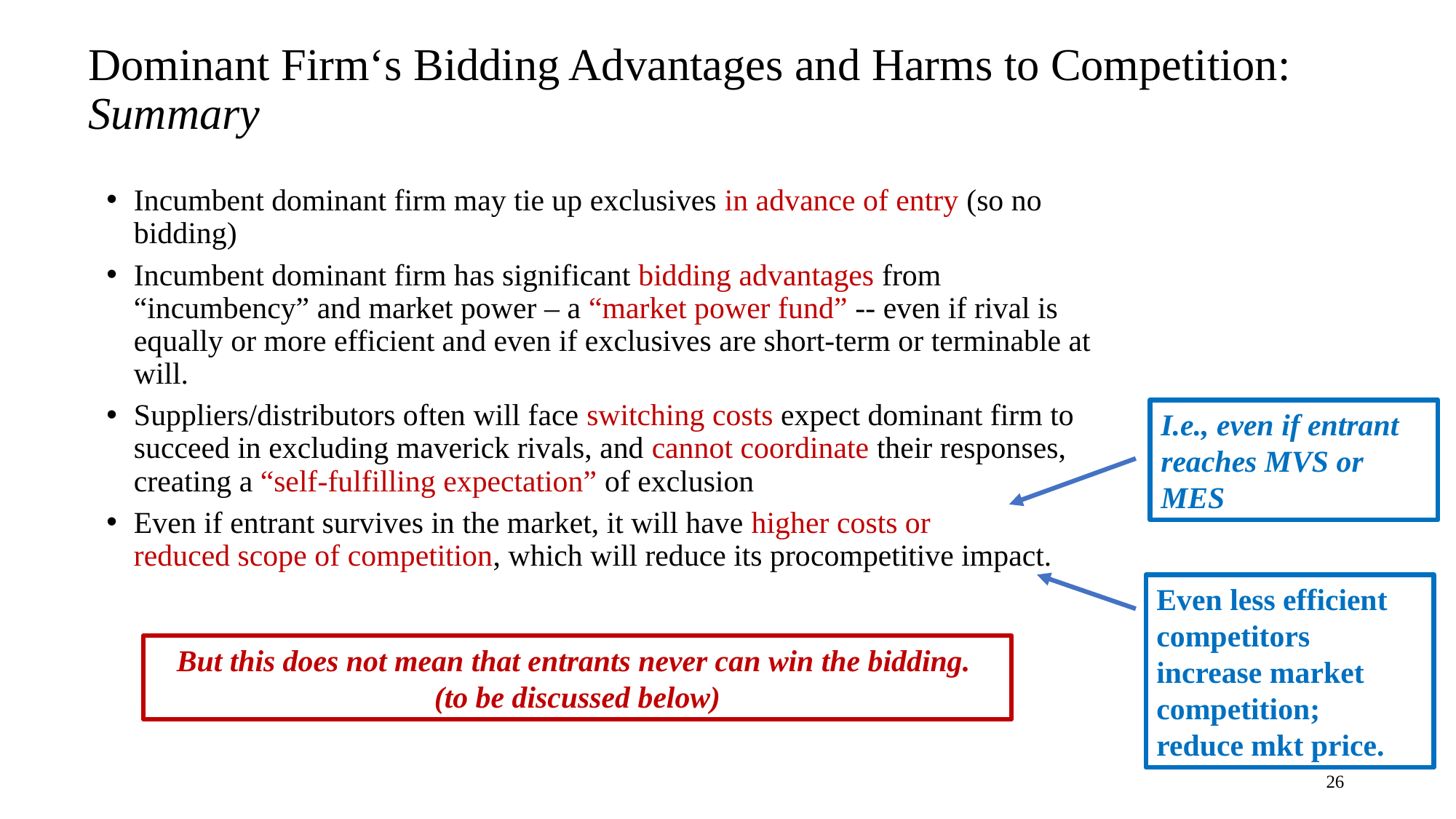

# Dominant Firm‘s Bidding Advantages and Harms to Competition: Summary
Incumbent dominant firm may tie up exclusives in advance of entry (so no bidding)
Incumbent dominant firm has significant bidding advantages from “incumbency” and market power – a “market power fund” -- even if rival is equally or more efficient and even if exclusives are short-term or terminable at will.
Suppliers/distributors often will face switching costs expect dominant firm to succeed in excluding maverick rivals, and cannot coordinate their responses, creating a “self-fulfilling expectation” of exclusion
Even if entrant survives in the market, it will have higher costs or
reduced scope of competition, which will reduce its procompetitive impact.

I.e., even if entrant
reaches MVS or MES
Even less efficient competitors increase market competition;
reduce mkt price.
But this does not mean that entrants never can win the bidding.
(to be discussed below)
26